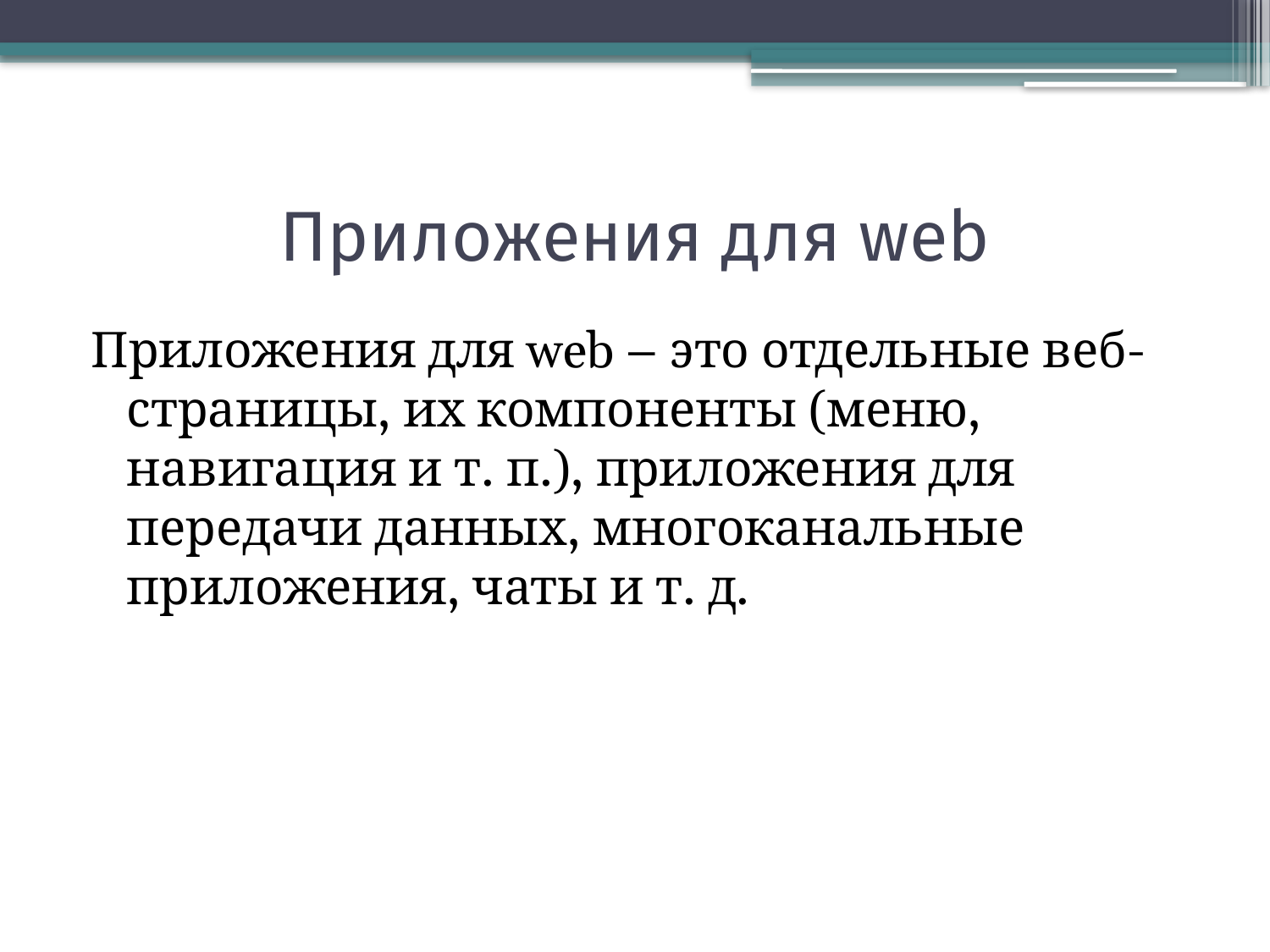

# Приложения для web
Приложения для web – это отдельные веб-страницы, их компоненты (меню, навигация и т. п.), приложения для передачи данных, многоканальные приложения, чаты и т. д.